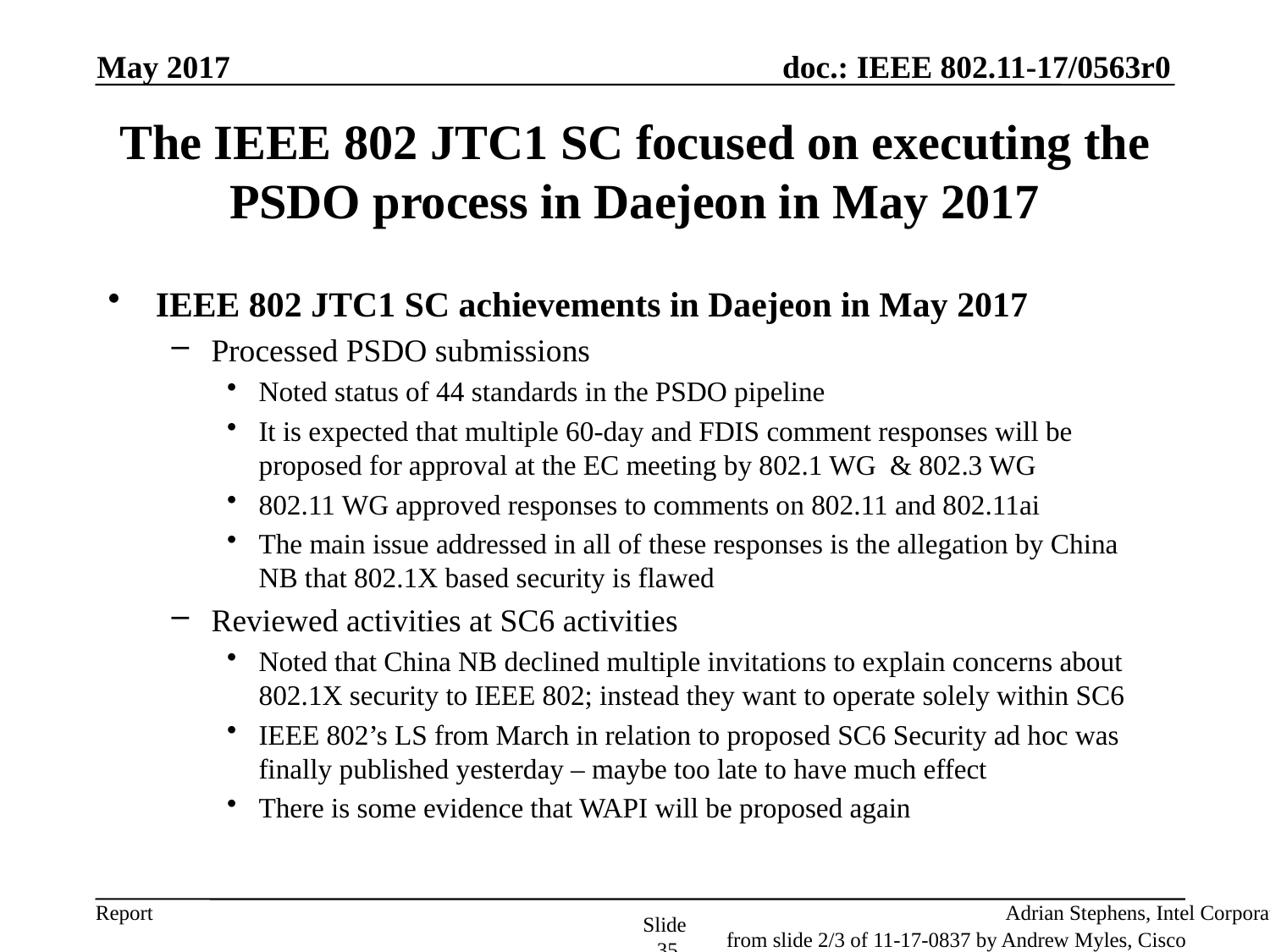

May 2017
# The IEEE 802 JTC1 SC focused on executing the PSDO process in Daejeon in May 2017
IEEE 802 JTC1 SC achievements in Daejeon in May 2017
Processed PSDO submissions
Noted status of 44 standards in the PSDO pipeline
It is expected that multiple 60-day and FDIS comment responses will be proposed for approval at the EC meeting by 802.1 WG  & 802.3 WG
802.11 WG approved responses to comments on 802.11 and 802.11ai
The main issue addressed in all of these responses is the allegation by China NB that 802.1X based security is flawed
Reviewed activities at SC6 activities
Noted that China NB declined multiple invitations to explain concerns about 802.1X security to IEEE 802; instead they want to operate solely within SC6
IEEE 802’s LS from March in relation to proposed SC6 Security ad hoc was finally published yesterday – maybe too late to have much effect
There is some evidence that WAPI will be proposed again
Adrian Stephens, Intel Corporation
Slide 35
from slide 2/3 of 11-17-0837 by Andrew Myles, Cisco